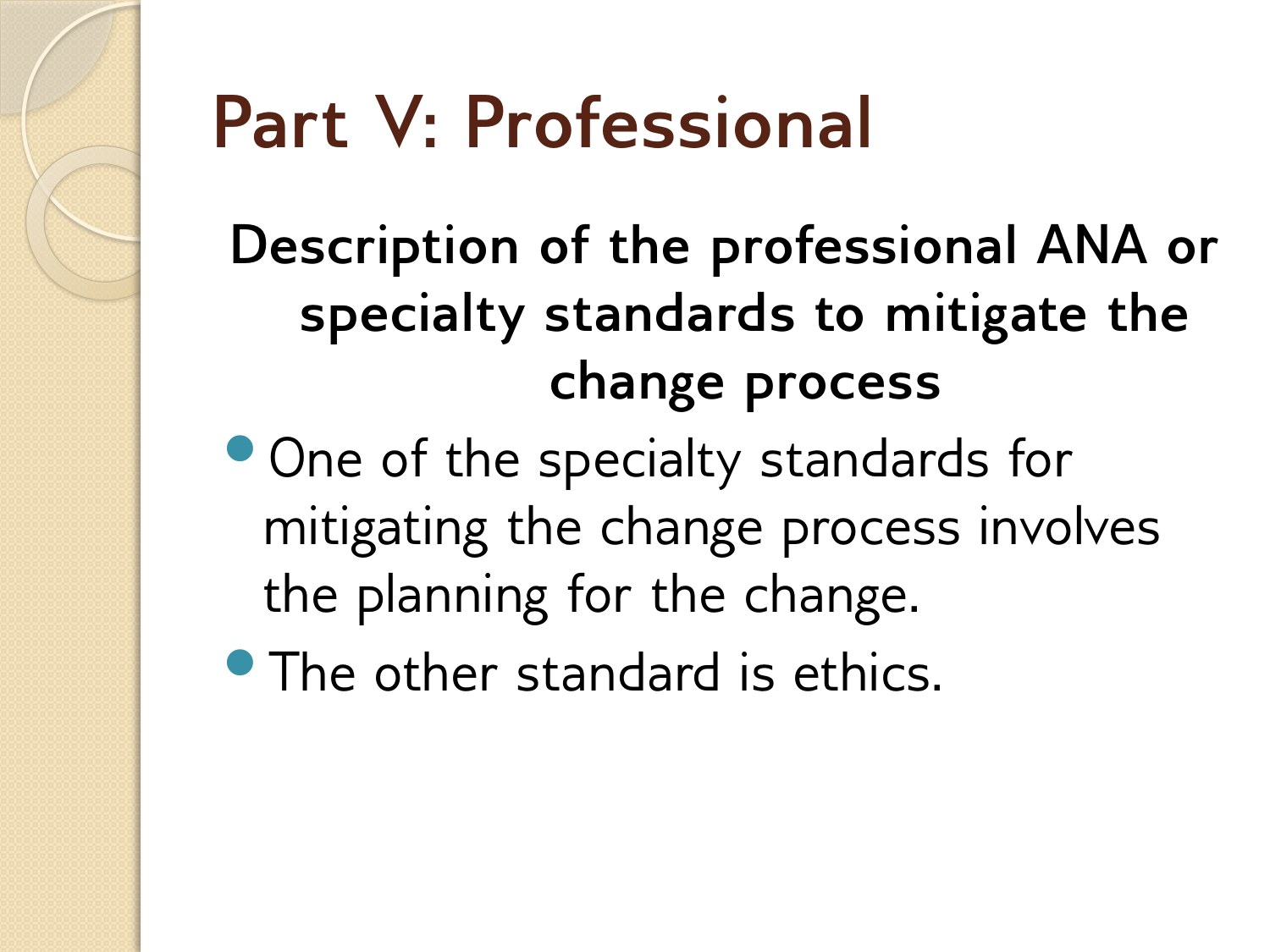

# Part V: Professional
Description of the professional ANA or specialty standards to mitigate the change process
One of the specialty standards for mitigating the change process involves the planning for the change.
The other standard is ethics.